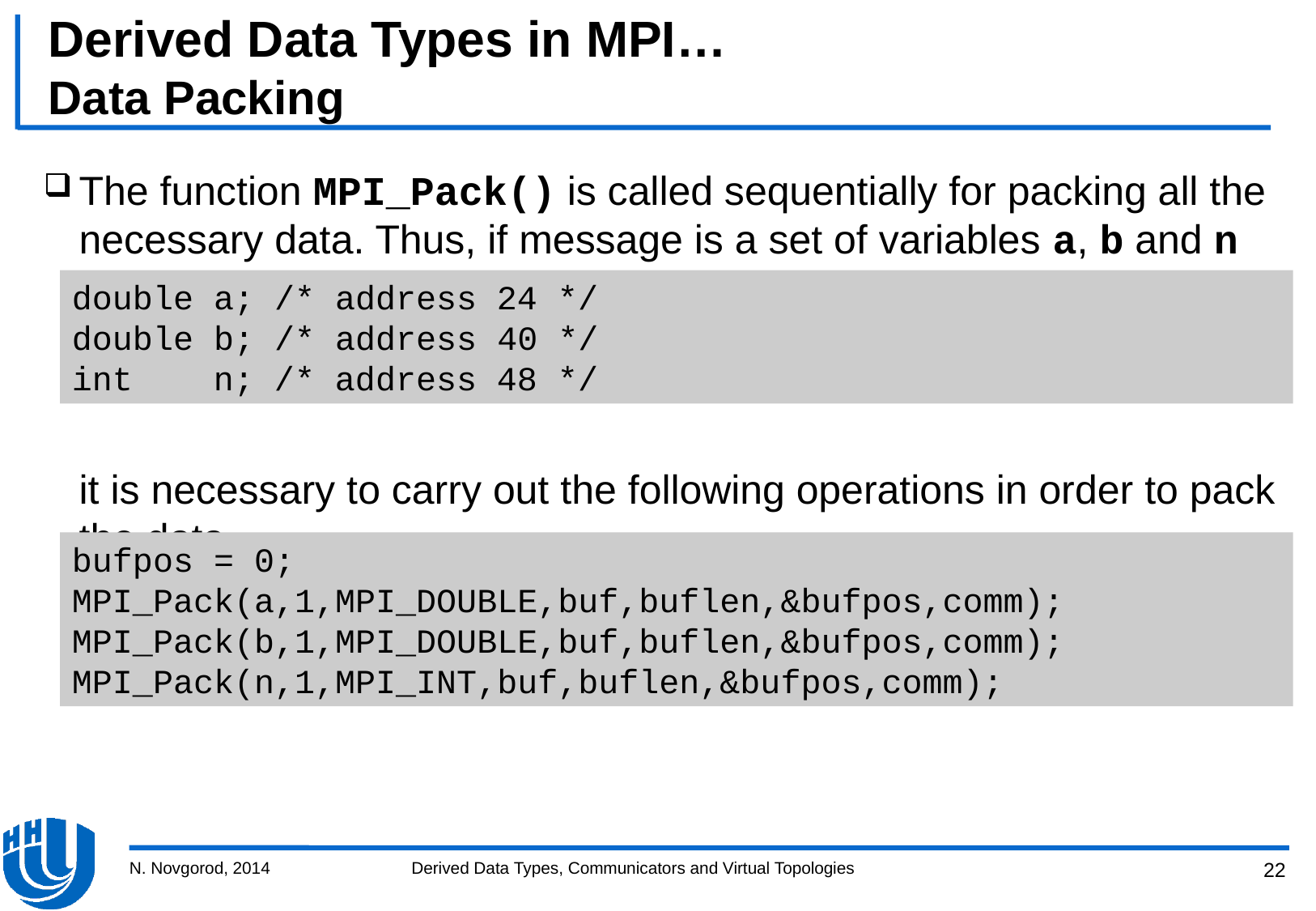

# Derived Data Types in MPI… Data Packing
The function MPI_Pack() is called sequentially for packing all the necessary data. Thus, if message is a set of variables a, b and n

	it is necessary to carry out the following operations in order to pack the data

double a; /* address 24 */
double b; /* address 40 */
int    n; /* address 48 */
bufpos = 0;
MPI_Pack(a,1,MPI_DOUBLE,buf,buflen,&bufpos,comm);
MPI_Pack(b,1,MPI_DOUBLE,buf,buflen,&bufpos,comm);
MPI_Pack(n,1,MPI_INT,buf,buflen,&bufpos,comm);
N. Novgorod, 2014
Derived Data Types, Communicators and Virtual Topologies
22